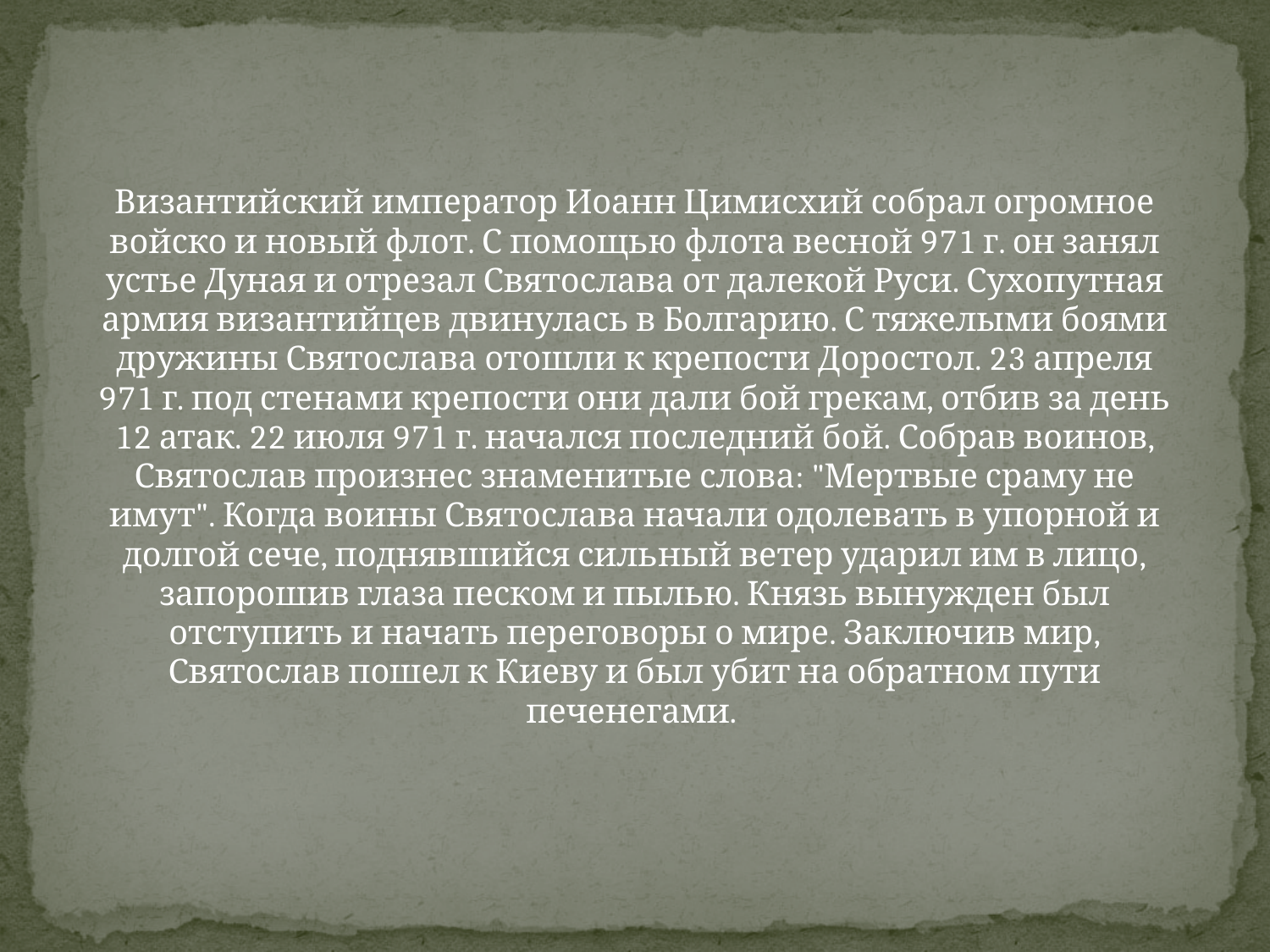

Византийский император Иоанн Цимисхий собрал огромное войско и новый флот. С помощью флота весной 971 г. он занял устье Дуная и отрезал Святослава от далекой Руси. Сухопутная армия византийцев двинулась в Болгарию. С тяжелыми боями дружины Святослава отошли к крепости Доростол. 23 апреля 971 г. под стенами крепости они дали бой грекам, отбив за день 12 атак. 22 июля 971 г. начался последний бой. Собрав воинов, Святослав произнес знаменитые слова: "Мертвые сраму не имут". Когда воины Святослава начали одолевать в упорной и долгой сече, поднявшийся сильный ветер ударил им в лицо, запорошив глаза песком и пылью. Князь вынужден был отступить и начать переговоры о мире. Заключив мир, Святослав пошел к Киеву и был убит на обратном пути печенегами.